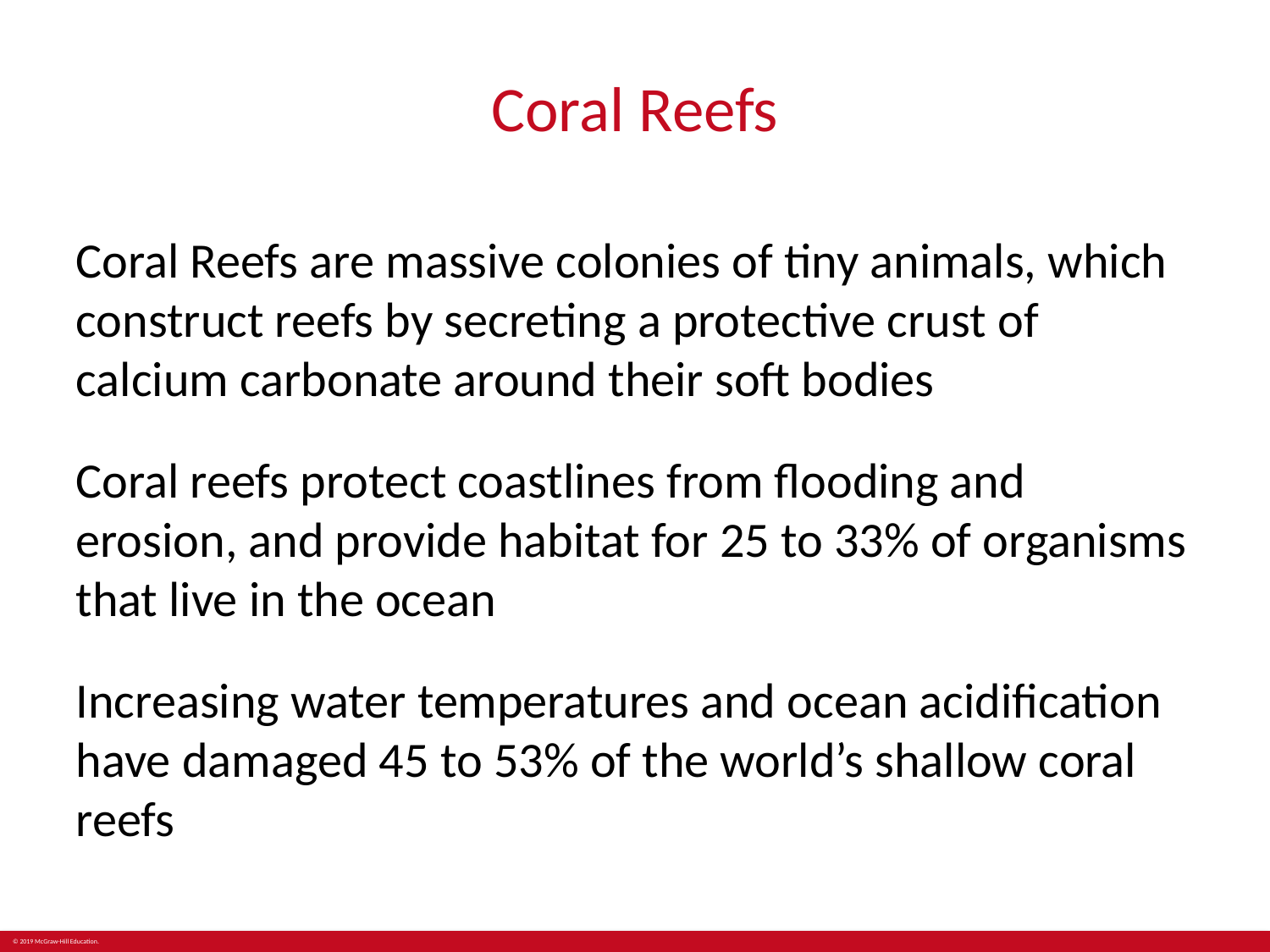

# Coral Reefs
Coral Reefs are massive colonies of tiny animals, which construct reefs by secreting a protective crust of calcium carbonate around their soft bodies
Coral reefs protect coastlines from flooding and erosion, and provide habitat for 25 to 33% of organisms that live in the ocean
Increasing water temperatures and ocean acidification have damaged 45 to 53% of the world’s shallow coral reefs